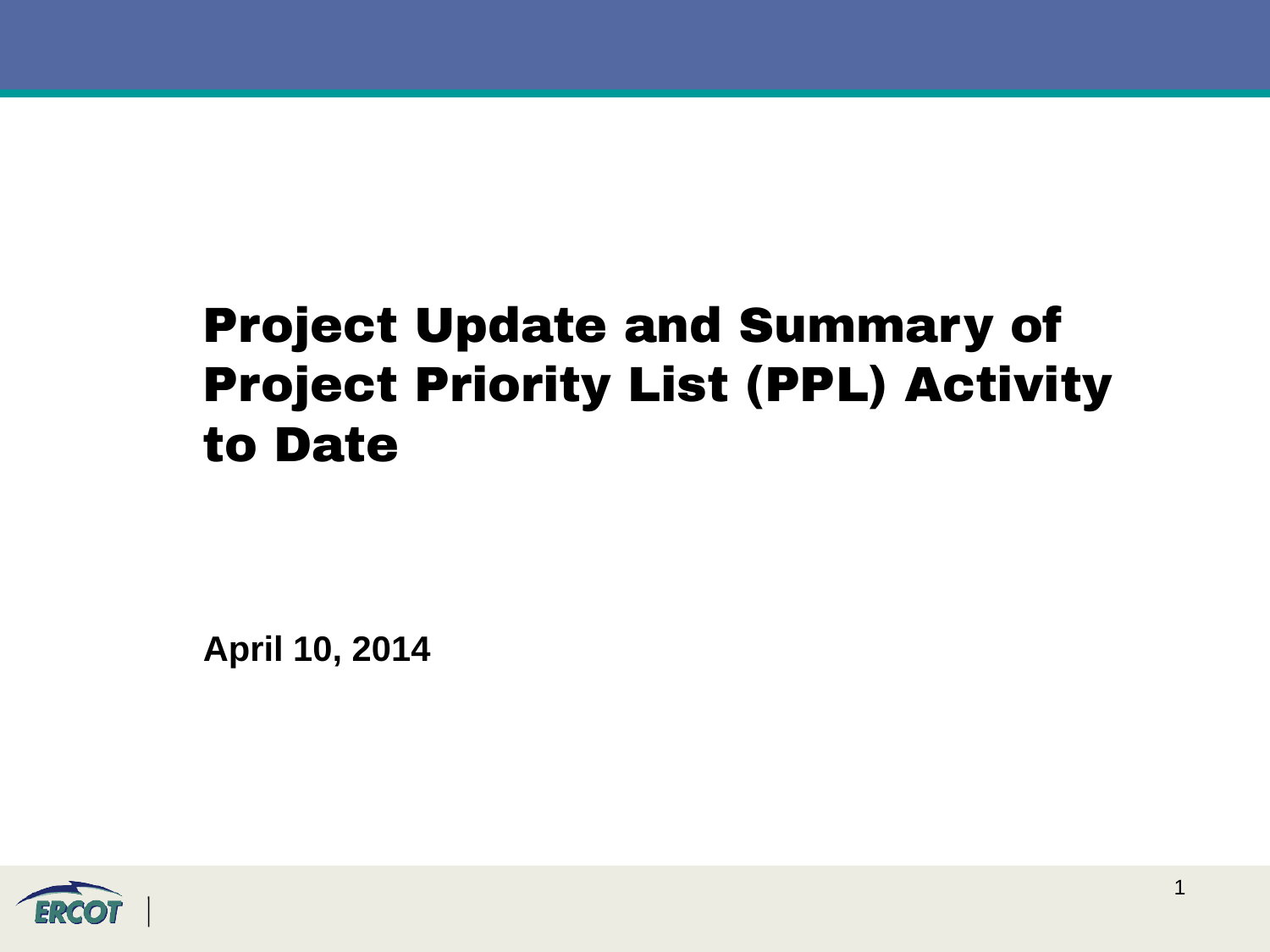

Project Update and Summary of Project Priority List (PPL) Activity to Date

April 10, 2014